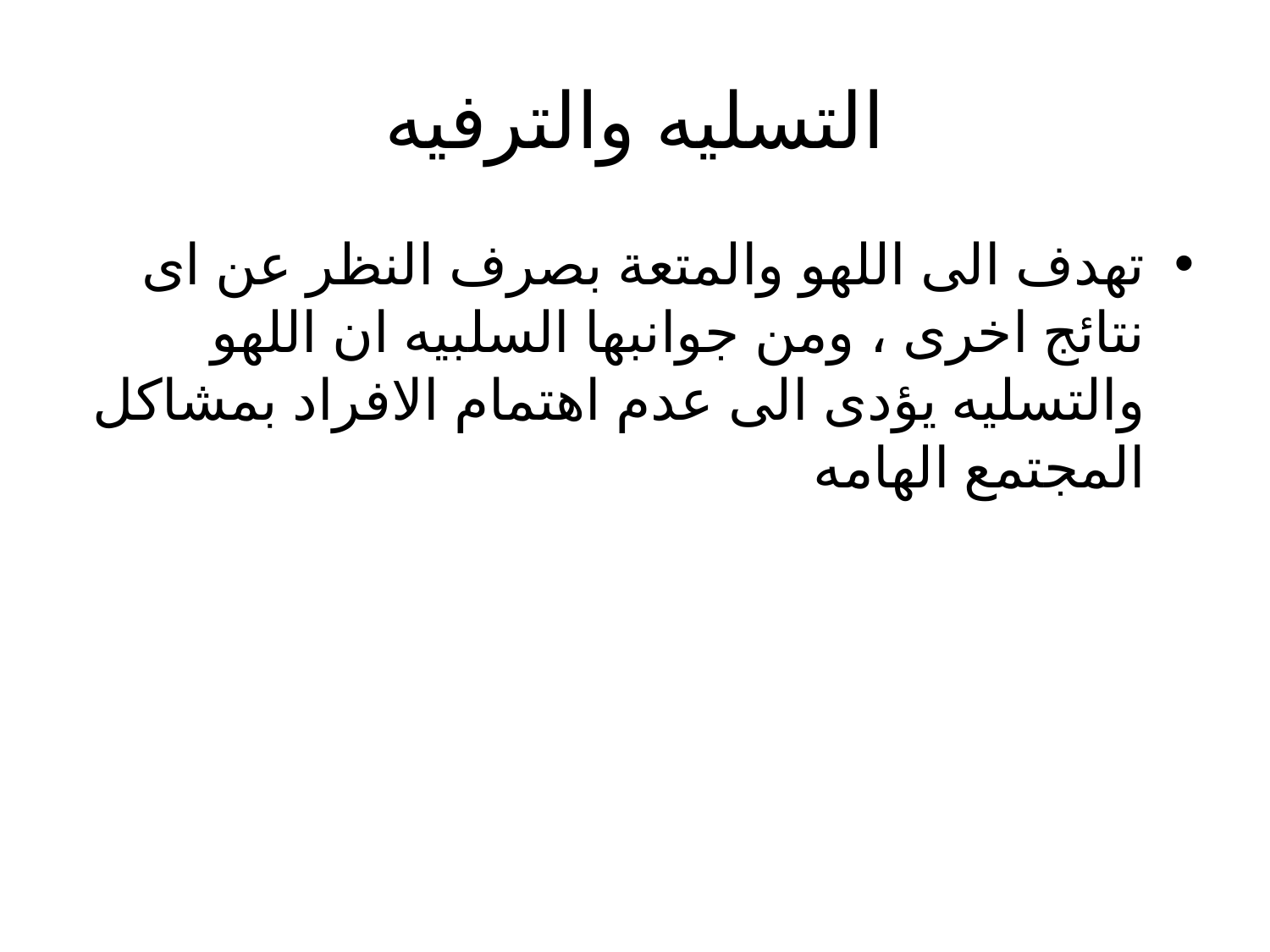

# التسليه والترفيه
تهدف الى اللهو والمتعة بصرف النظر عن اى نتائج اخرى ، ومن جوانبها السلبيه ان اللهو والتسليه يؤدى الى عدم اهتمام الافراد بمشاكل المجتمع الهامه